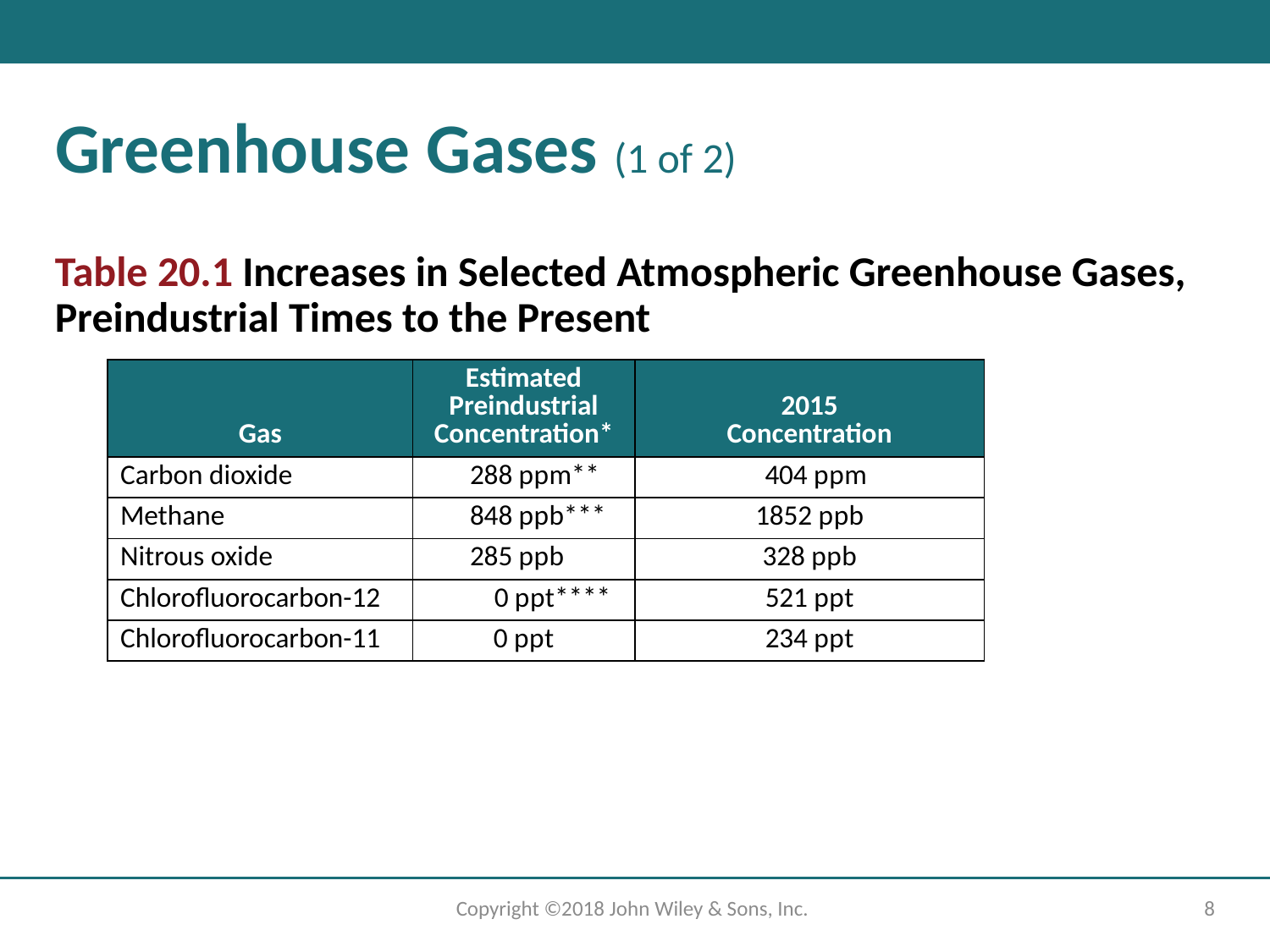

# Greenhouse Gases (1 of 2)
Table 20.1 Increases in Selected Atmospheric Greenhouse Gases, Preindustrial Times to the Present
| Gas | Estimated Preindustrial Concentration\* | 2015 Concentration |
| --- | --- | --- |
| Carbon dioxide | 288 p p m\*\* | 404 p p m |
| Methane | 848 p p b\*\*\* | 1852 p p b |
| Nitrous oxide | 285 p p b | 328 p p b |
| Chlorofluorocarbon-12 | 0 p p t\*\*\*\* | 521 p p t |
| Chlorofluorocarbon-11 | 0 p p t | 234 p p t |
Copyright ©2018 John Wiley & Sons, Inc.
8